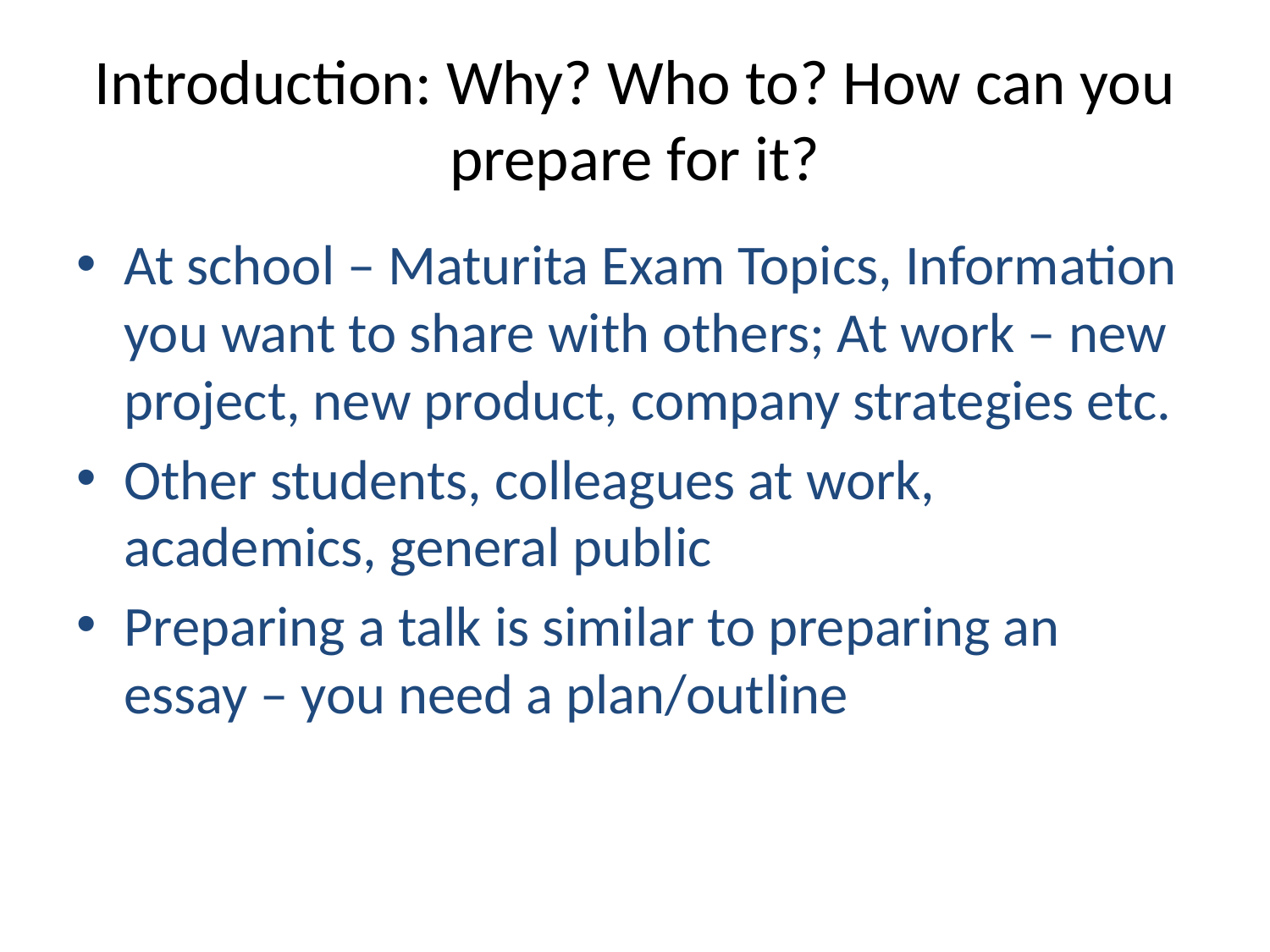

# Introduction: Why? Who to? How can you prepare for it?
At school – Maturita Exam Topics, Information you want to share with others; At work – new project, new product, company strategies etc.
Other students, colleagues at work, academics, general public
Preparing a talk is similar to preparing an essay – you need a plan/outline